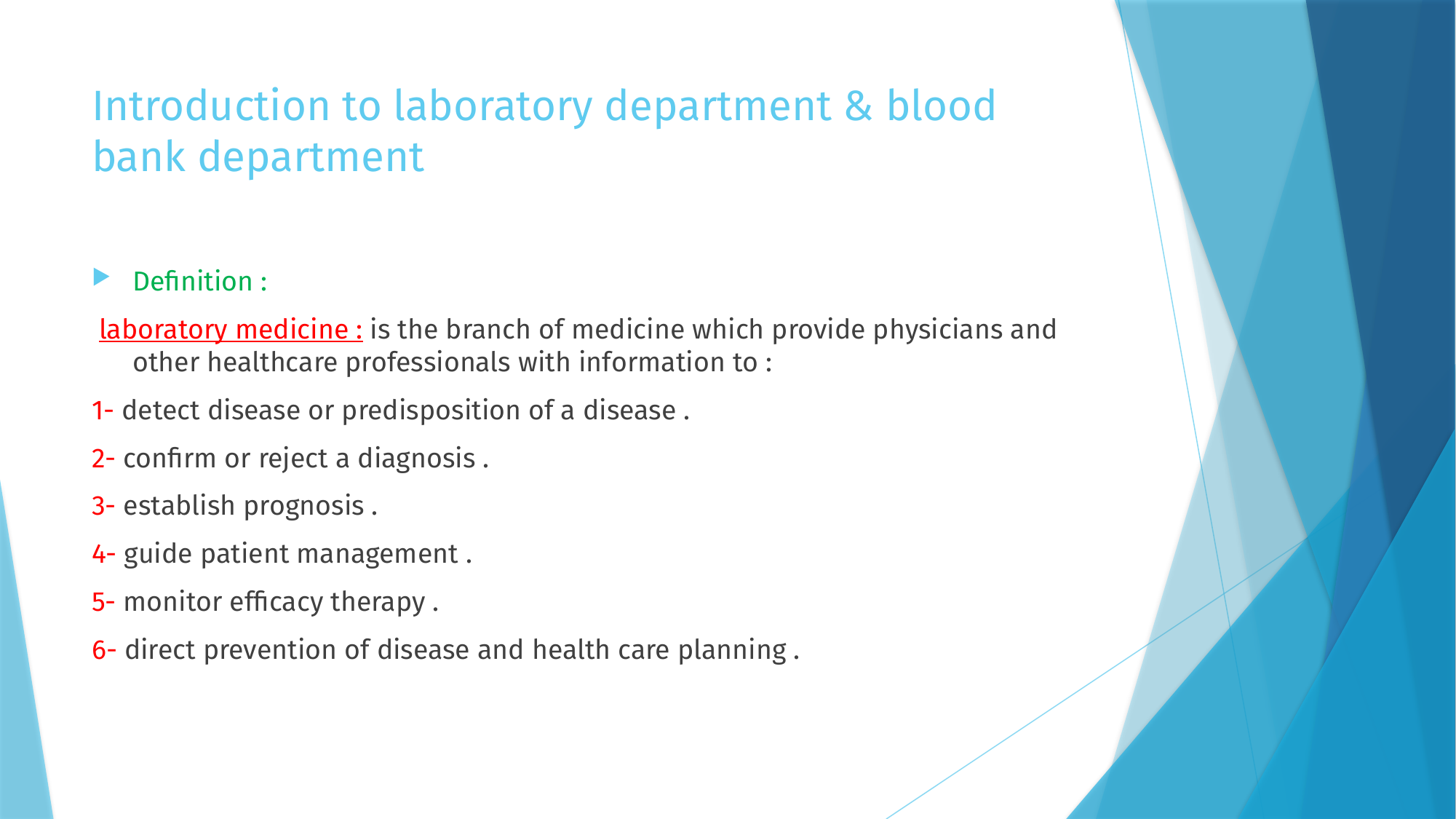

# Introduction to laboratory department & blood bank department
Definition :
 laboratory medicine : is the branch of medicine which provide physicians and other healthcare professionals with information to :
1- detect disease or predisposition of a disease .
2- confirm or reject a diagnosis .
3- establish prognosis .
4- guide patient management .
5- monitor efficacy therapy .
6- direct prevention of disease and health care planning .